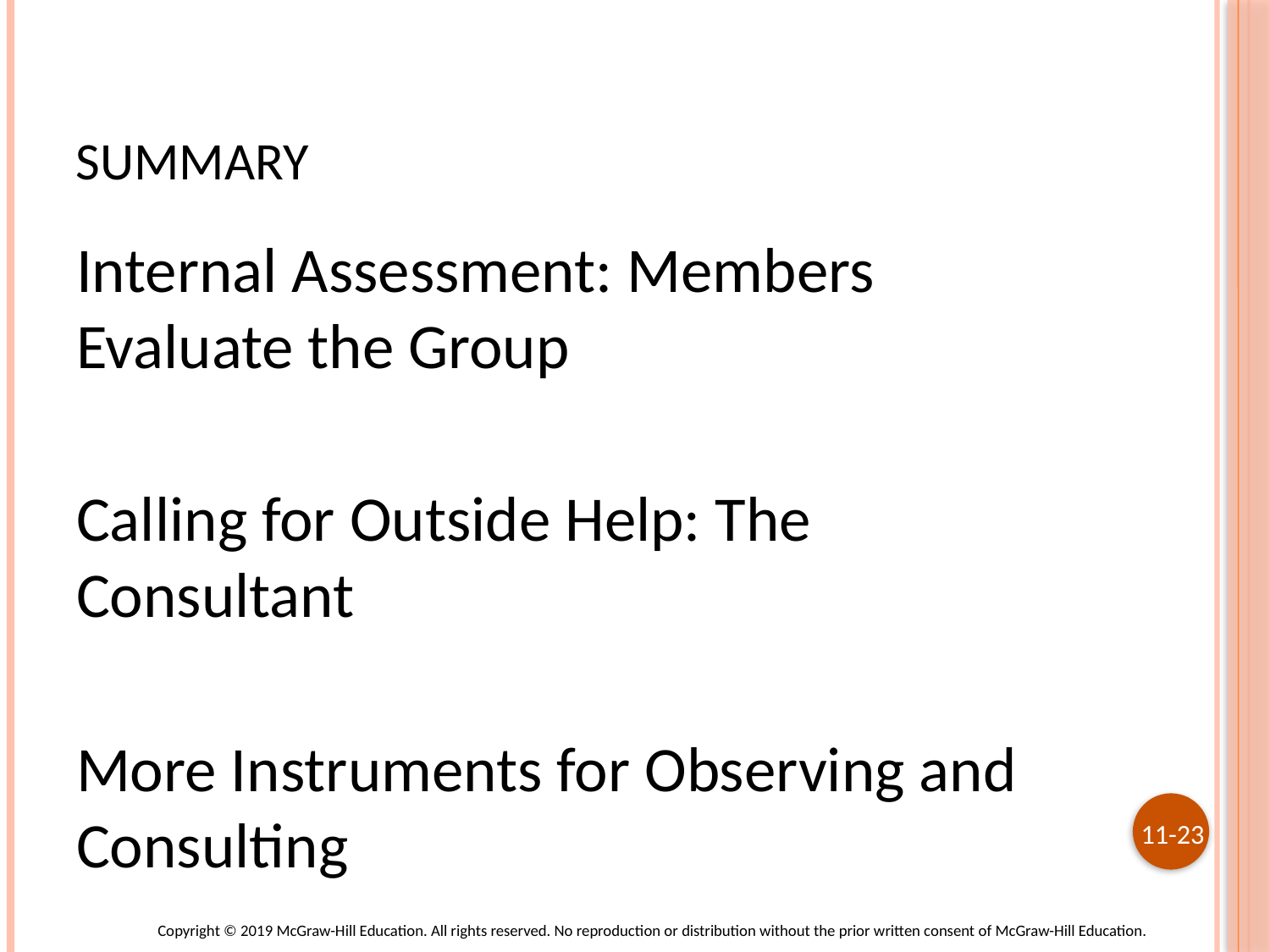

# Summary
Internal Assessment: Members Evaluate the Group

Calling for Outside Help: The Consultant

More Instruments for Observing and Consulting